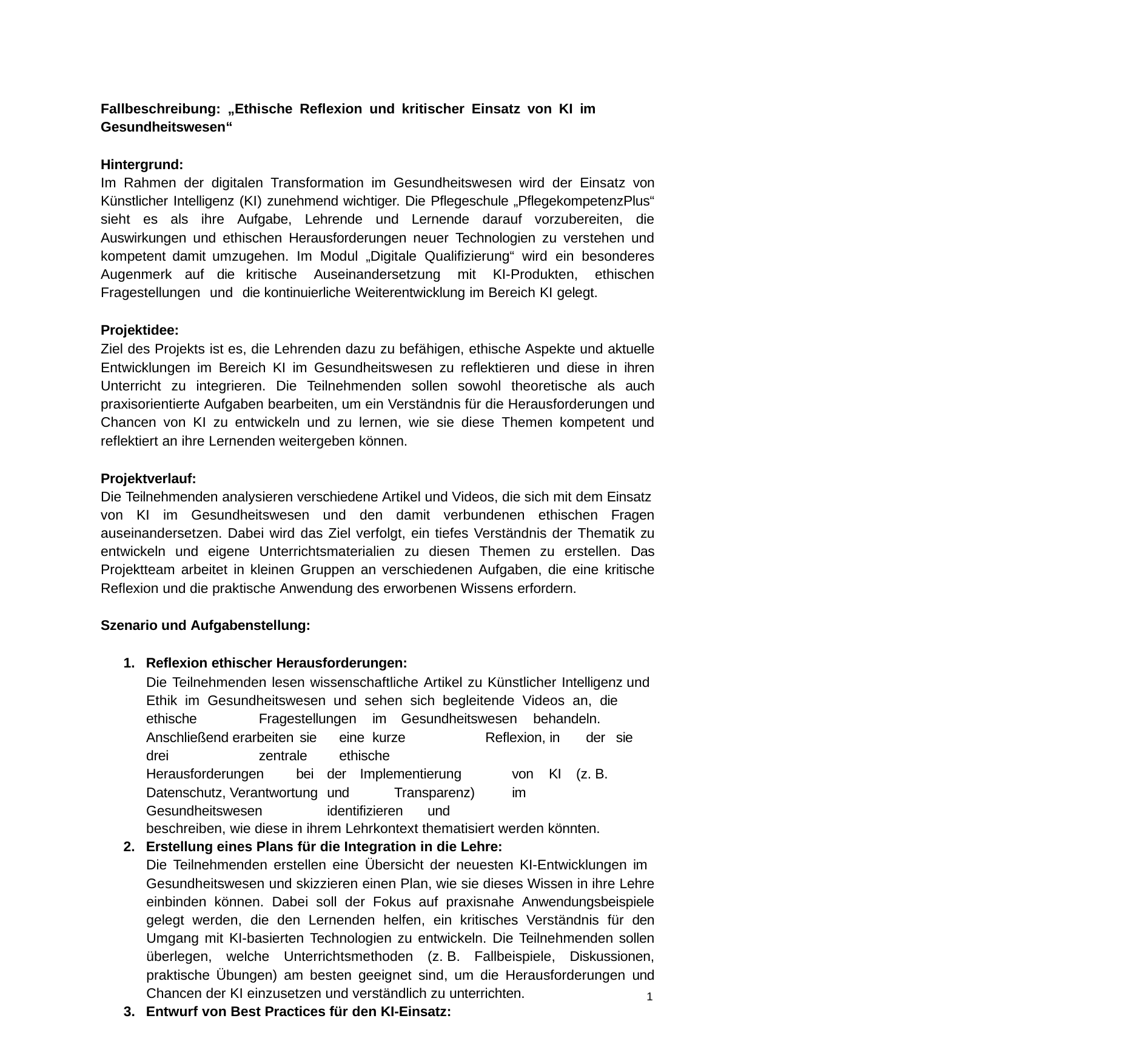

Fallbeschreibung: „Ethische Reflexion und kritischer Einsatz von KI im Gesundheitswesen“

Hintergrund:
Im Rahmen der digitalen Transformation im Gesundheitswesen wird der Einsatz von Künstlicher Intelligenz (KI) zunehmend wichtiger. Die Pflegeschule „PflegekompetenzPlus“ sieht es als ihre Aufgabe, Lehrende und Lernende darauf vorzubereiten, die Auswirkungen und ethischen Herausforderungen neuer Technologien zu verstehen und kompetent damit umzugehen. Im Modul „Digitale Qualifizierung“ wird ein besonderes Augenmerk auf die kritische Auseinandersetzung mit KI-Produkten, ethischen Fragestellungen und die kontinuierliche Weiterentwicklung im Bereich KI gelegt.

Projektidee:
Ziel des Projekts ist es, die Lehrenden dazu zu befähigen, ethische Aspekte und aktuelle Entwicklungen im Bereich KI im Gesundheitswesen zu reflektieren und diese in ihren Unterricht zu integrieren. Die Teilnehmenden sollen sowohl theoretische als auch praxisorientierte Aufgaben bearbeiten, um ein Verständnis für die Herausforderungen und Chancen von KI zu entwickeln und zu lernen, wie sie diese Themen kompetent und reflektiert an ihre Lernenden weitergeben können.

Projektverlauf:
Die Teilnehmenden analysieren verschiedene Artikel und Videos, die sich mit dem Einsatz
von KI im Gesundheitswesen und den damit verbundenen ethischen Fragen auseinandersetzen. Dabei wird das Ziel verfolgt, ein tiefes Verständnis der Thematik zu entwickeln und eigene Unterrichtsmaterialien zu diesen Themen zu erstellen. Das Projektteam arbeitet in kleinen Gruppen an verschiedenen Aufgaben, die eine kritische Reflexion und die praktische Anwendung des erworbenen Wissens erfordern.

Szenario und Aufgabenstellung:

Reflexion ethischer Herausforderungen:
Die Teilnehmenden lesen wissenschaftliche Artikel zu Künstlicher Intelligenz und Ethik im Gesundheitswesen und sehen sich begleitende Videos an, die
ethische	Fragestellungen	im	Gesundheitswesen		behandeln.	Anschließend erarbeiten	sie	eine	kurze		Reflexion,	in	der	sie	drei	zentrale	ethische
Herausforderungen	bei	der	Implementierung	von	KI	(z. B.	Datenschutz, Verantwortung	und		Transparenz)	im	Gesundheitswesen		identifizieren	und
beschreiben, wie diese in ihrem Lehrkontext thematisiert werden könnten.
Erstellung eines Plans für die Integration in die Lehre:
Die Teilnehmenden erstellen eine Übersicht der neuesten KI-Entwicklungen im
Gesundheitswesen und skizzieren einen Plan, wie sie dieses Wissen in ihre Lehre einbinden können. Dabei soll der Fokus auf praxisnahe Anwendungsbeispiele gelegt werden, die den Lernenden helfen, ein kritisches Verständnis für den Umgang mit KI-basierten Technologien zu entwickeln. Die Teilnehmenden sollen überlegen, welche Unterrichtsmethoden (z. B. Fallbeispiele, Diskussionen, praktische Übungen) am besten geeignet sind, um die Herausforderungen und Chancen der KI einzusetzen und verständlich zu unterrichten.
Entwurf von Best Practices für den KI-Einsatz:
1